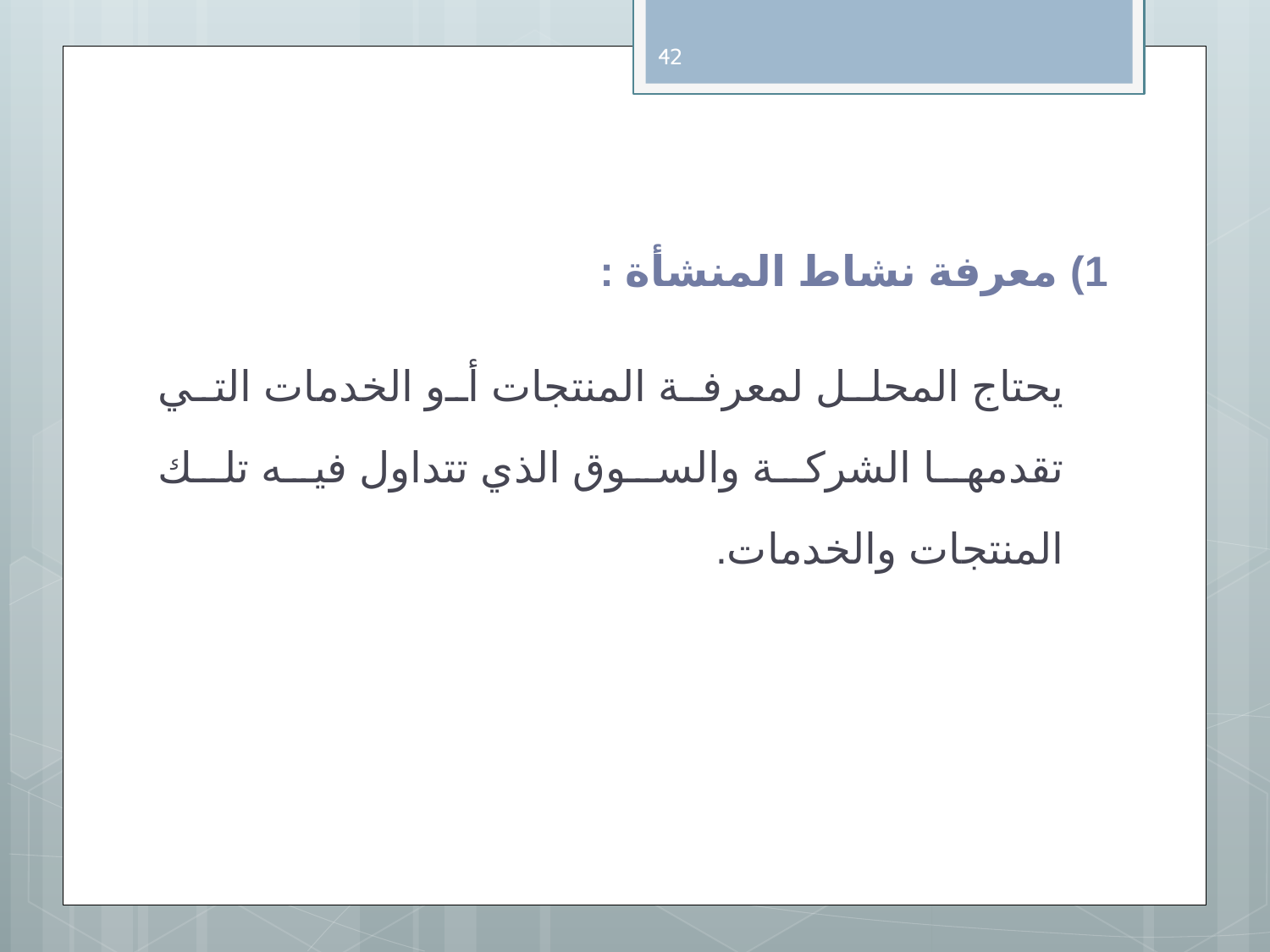

42
# 1) معرفة نشاط المنشأة :
يحتاج المحلل لمعرفة المنتجات أو الخدمات التي تقدمها الشركة والسوق الذي تتداول فيه تلك المنتجات والخدمات.